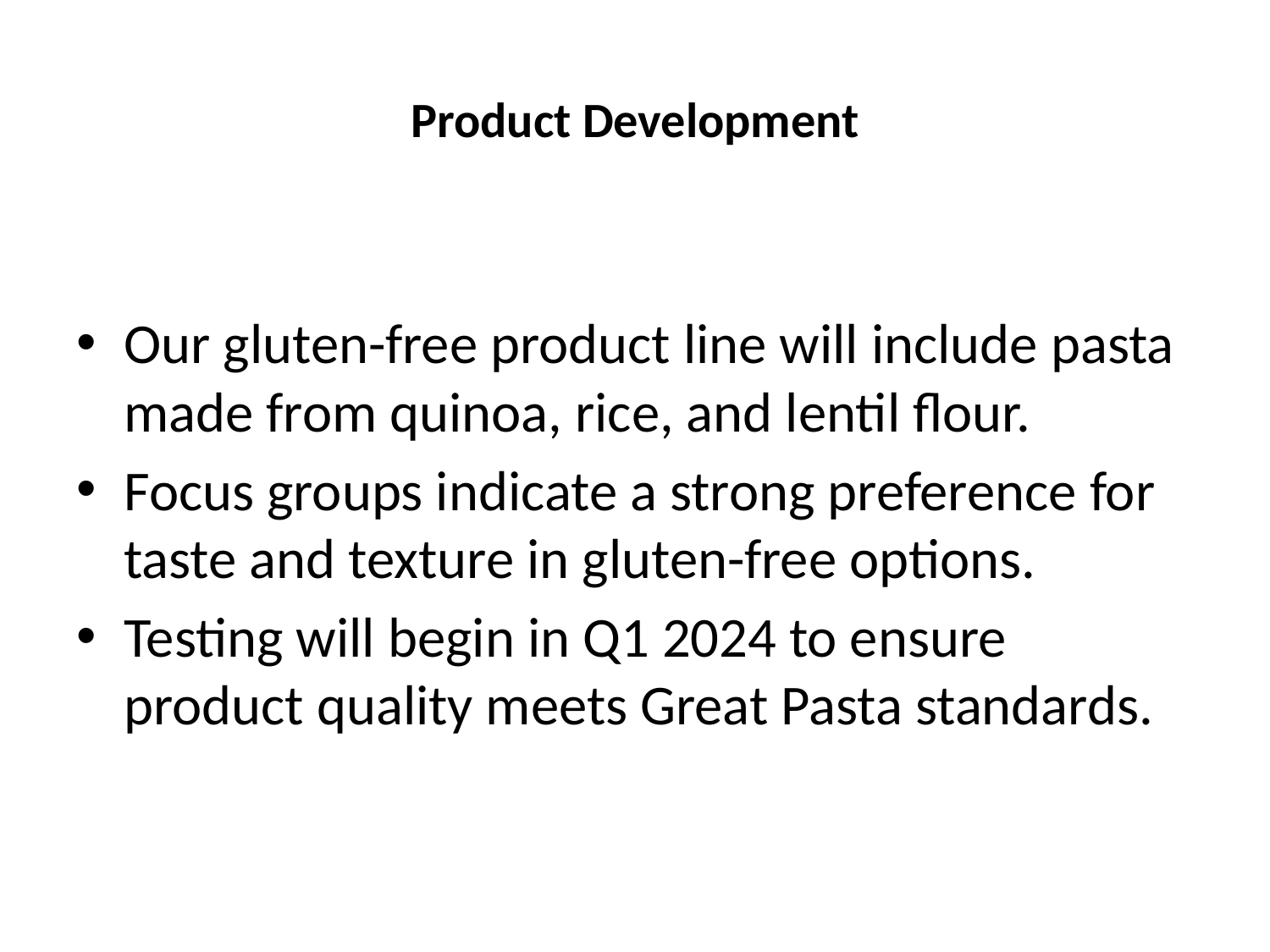

# Product Development

Our gluten-free product line will include pasta made from quinoa, rice, and lentil flour.
Focus groups indicate a strong preference for taste and texture in gluten-free options.
Testing will begin in Q1 2024 to ensure product quality meets Great Pasta standards.